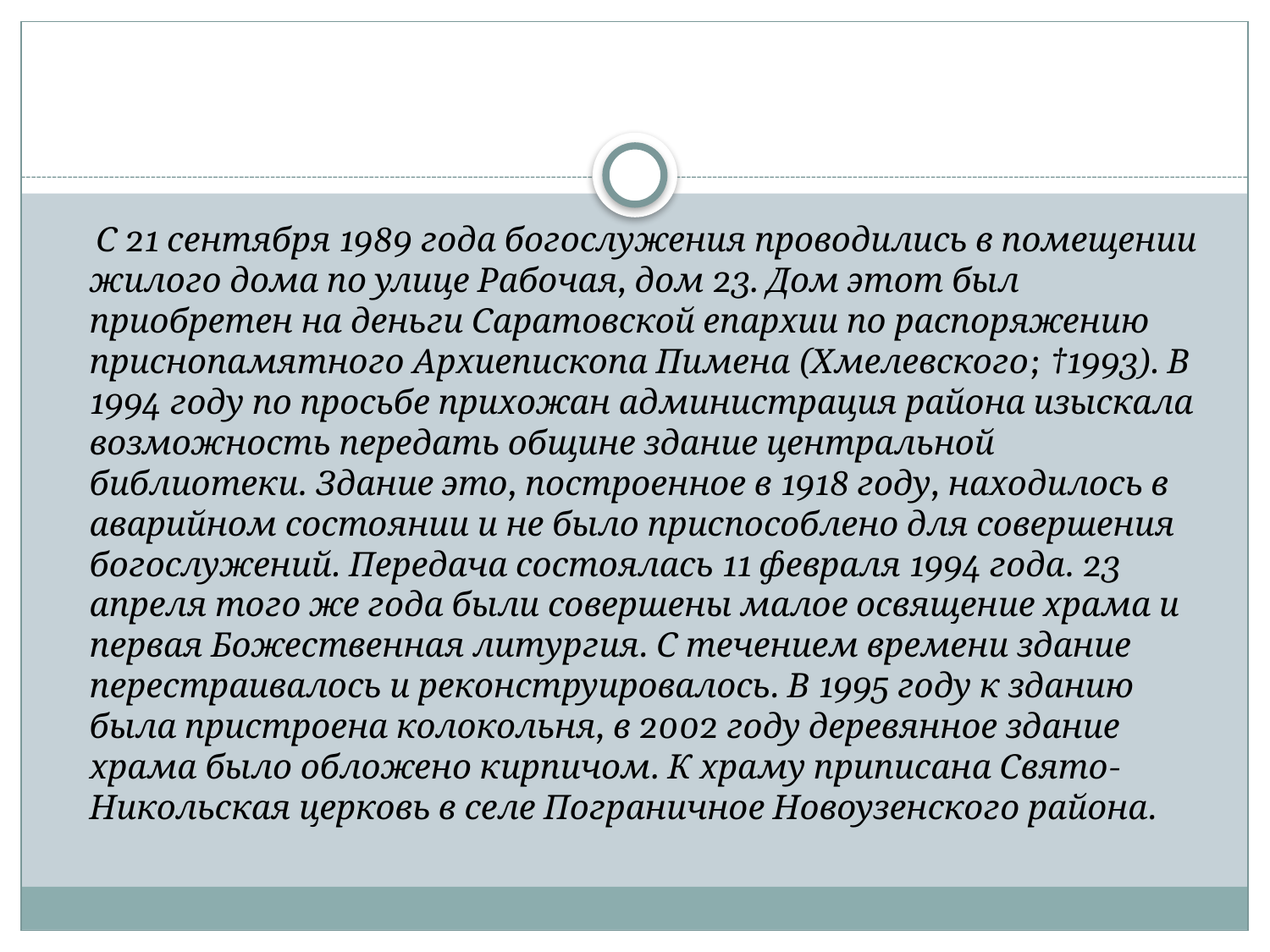

#
     С 21 сентября 1989 года богослужения проводились в помещении жилого дома по улице Рабочая, дом 23. Дом этот был приобретен на деньги Саратовской епархии по распоряжению приснопамятного Архиепископа Пимена (Хмелевского; †1993). В 1994 году по просьбе прихожан администрация района изыскала возможность передать общине здание центральной библиотеки. Здание это, построенное в 1918 году, находилось в аварийном состоянии и не было приспособлено для совершения богослужений. Передача состоялась 11 февраля 1994 года. 23 апреля того же года были совершены малое освящение храма и первая Божественная литургия. С течением времени здание перестраивалось и реконструировалось. В 1995 году к зданию была пристроена колокольня, в 2002 году деревянное здание храма было обложено кирпичом. К храму приписана Свято-Никольская церковь в селе Пограничное Новоузенского района.